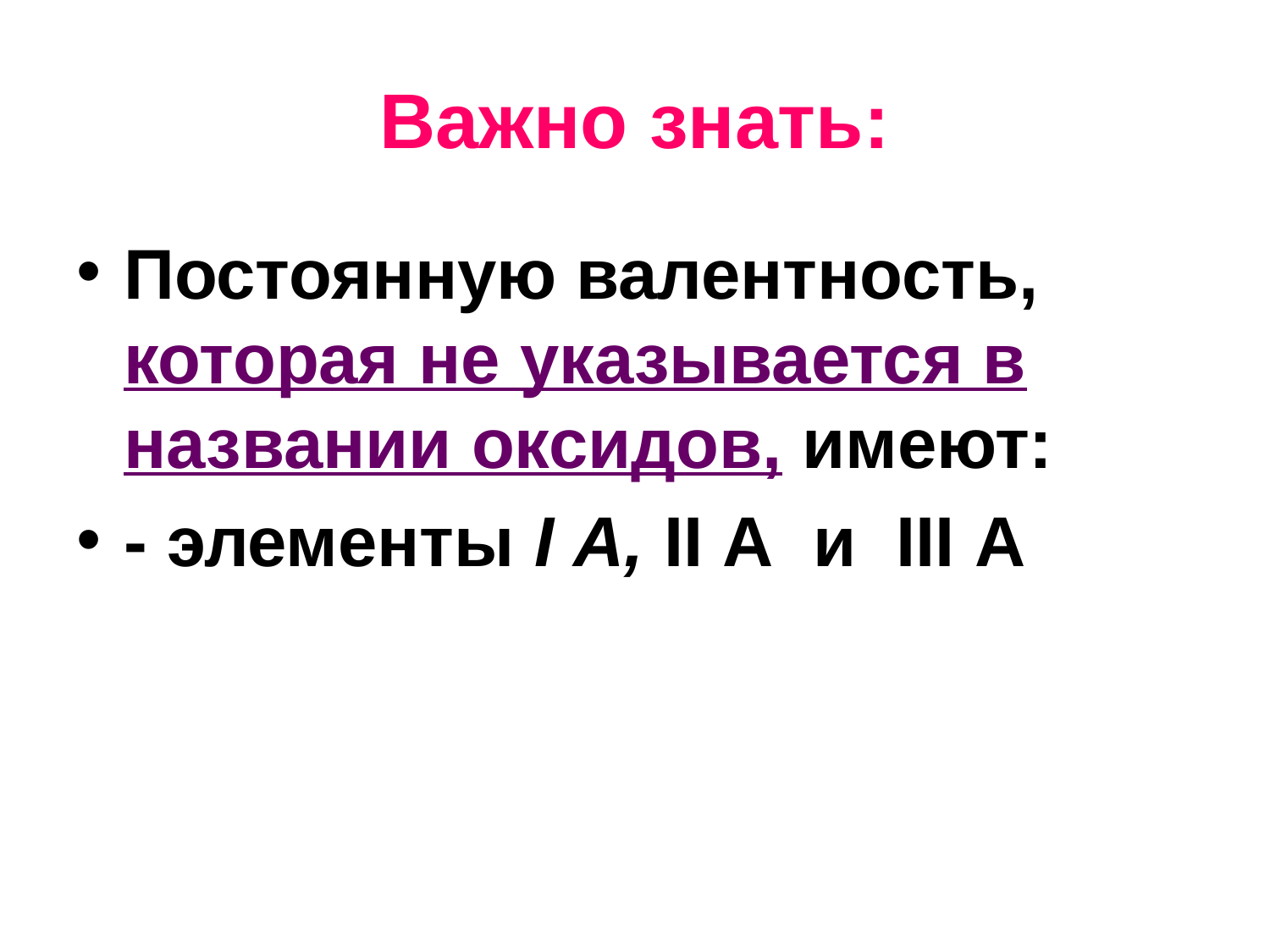

# Важно знать:
Постоянную валентность, которая не указывается в названии оксидов, имеют:
- элементы I А, II А  и  III А